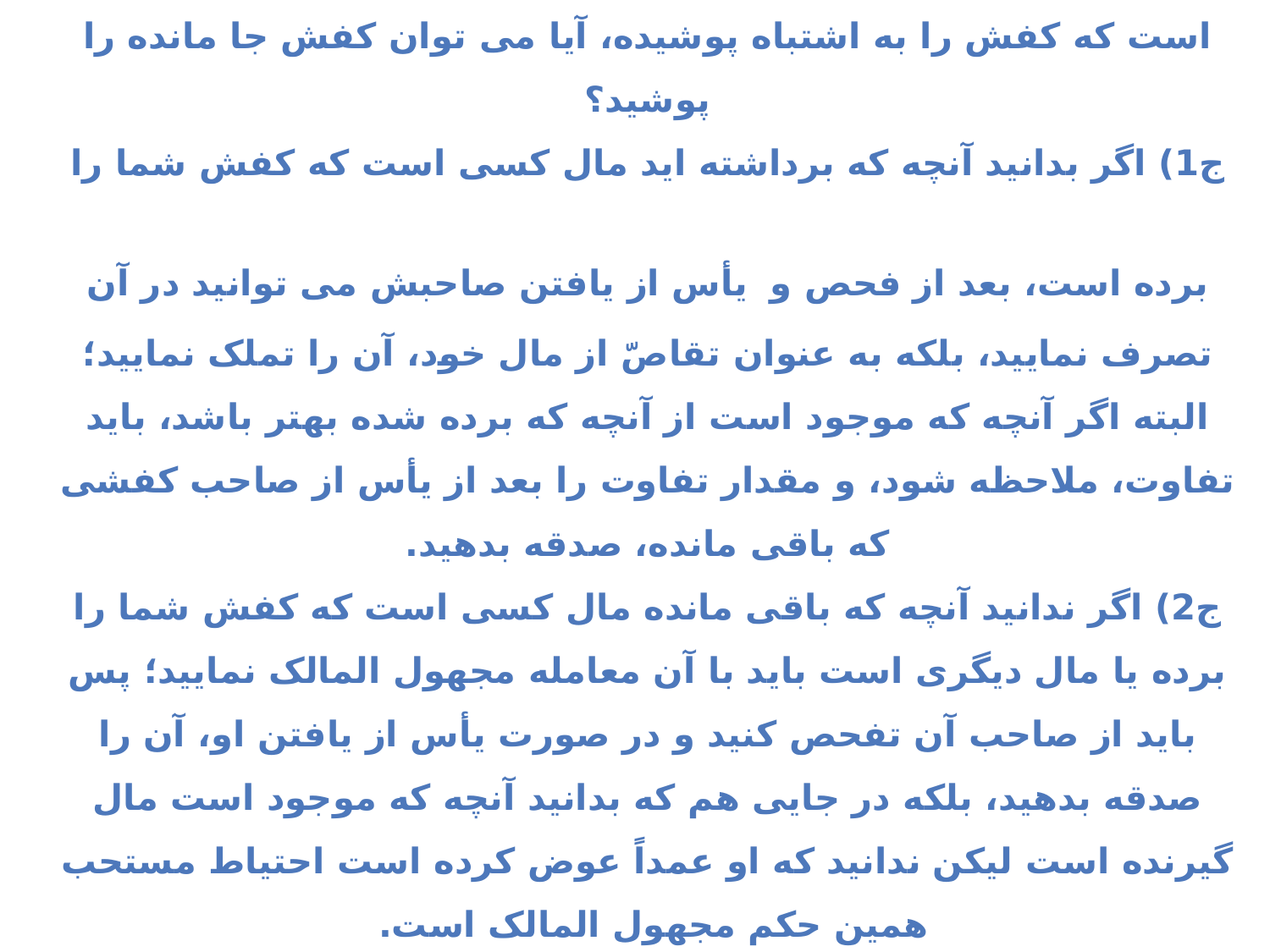

# س1) اگر در مسجد کفش کسی با کفش ما عوض شود، آیا می‌توان کفش دیگری را پوشید؟ س2)اگر شک داشته باشیم کفش جا مانده در مسجد متعلق به کسی است که کفش را به اشتباه پوشیده، آیا می توان کفش جا مانده را پوشید؟ ج1) اگر بدانید آنچه که برداشته اید مال کسی است که کفش شما را برده است، بعد از فحص و یأس از یافتن صاحبش می توانید در آن تصرف نمایید، بلکه به عنوان تقاصّ از مال خود، آن را تملک نمایید؛ البته اگر آنچه که موجود است از آنچه که برده شده بهتر باشد، باید تفاوت، ملاحظه شود، و مقدار تفاوت را بعد از یأس از صاحب کفشی که باقی مانده، صدقه بدهید. ج2) اگر ندانید آنچه که باقی مانده مال کسی است که کفش شما را برده یا مال دیگری است باید با آن معامله مجهول المالک نمایید؛ پس باید از صاحب آن تفحص کنید و در صورت یأس از یافتن او، آن را صدقه بدهید، بلکه در جایی هم که بدانید آنچه که موجود است مال گیرنده است لیکن ندانید که او عمداً عوض کرده است احتیاط مستحب همین حکم مجهول المالک است. شماره استفتاء: 811252تحریر الوسیله کتاب لقطه غیر حیوان مساله 39 و توضیح المسائل امام، م 2581